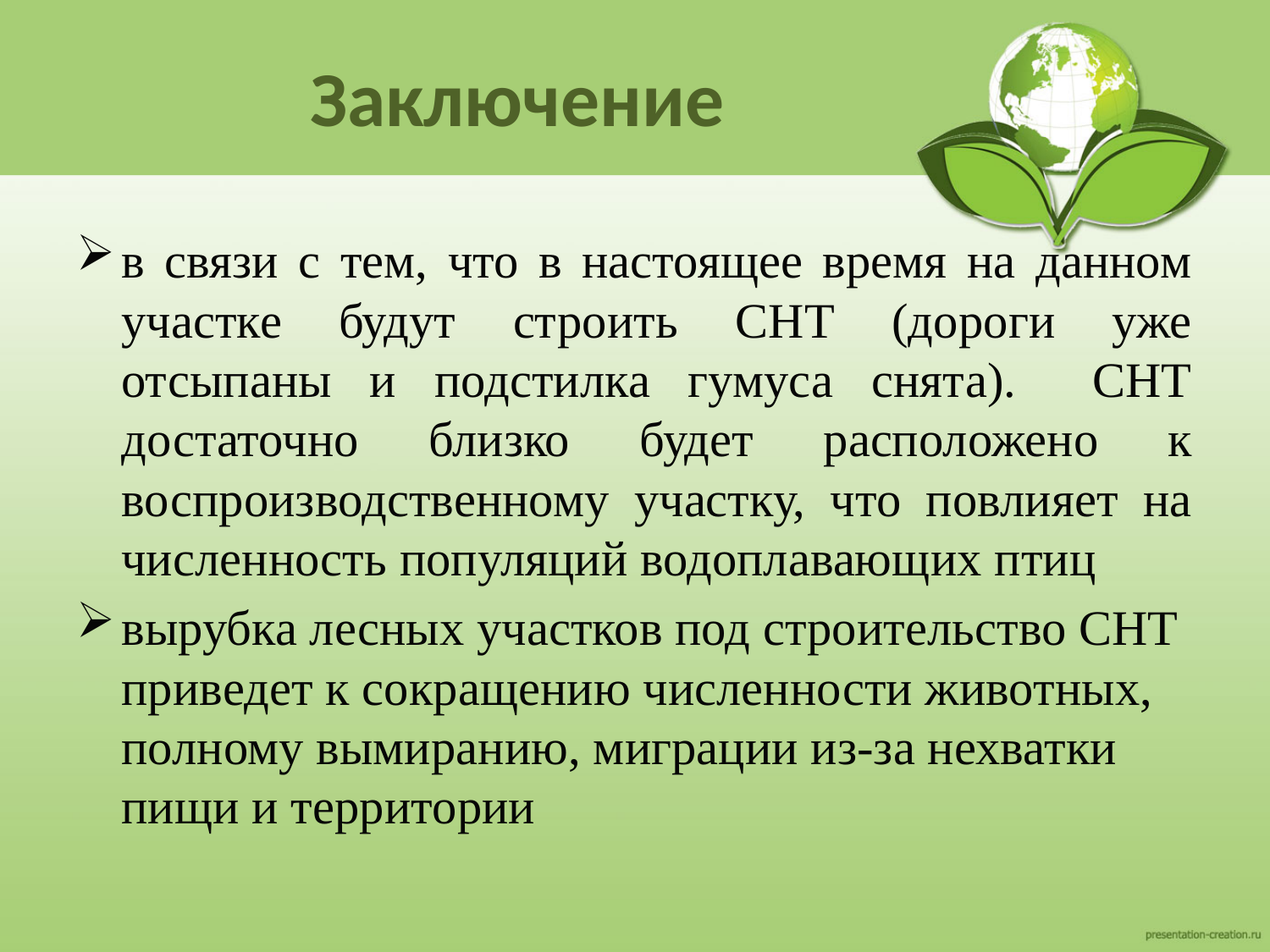

# Заключение
в связи с тем, что в настоящее время на данном участке будут строить СНТ (дороги уже отсыпаны и подстилка гумуса снята).  СНТ достаточно близко будет расположено к воспроизводственному участку, что повлияет на численность популяций водоплавающих птиц
вырубка лесных участков под строительство СНТ приведет к сокращению численности животных, полному вымиранию, миграции из-за нехватки пищи и территории